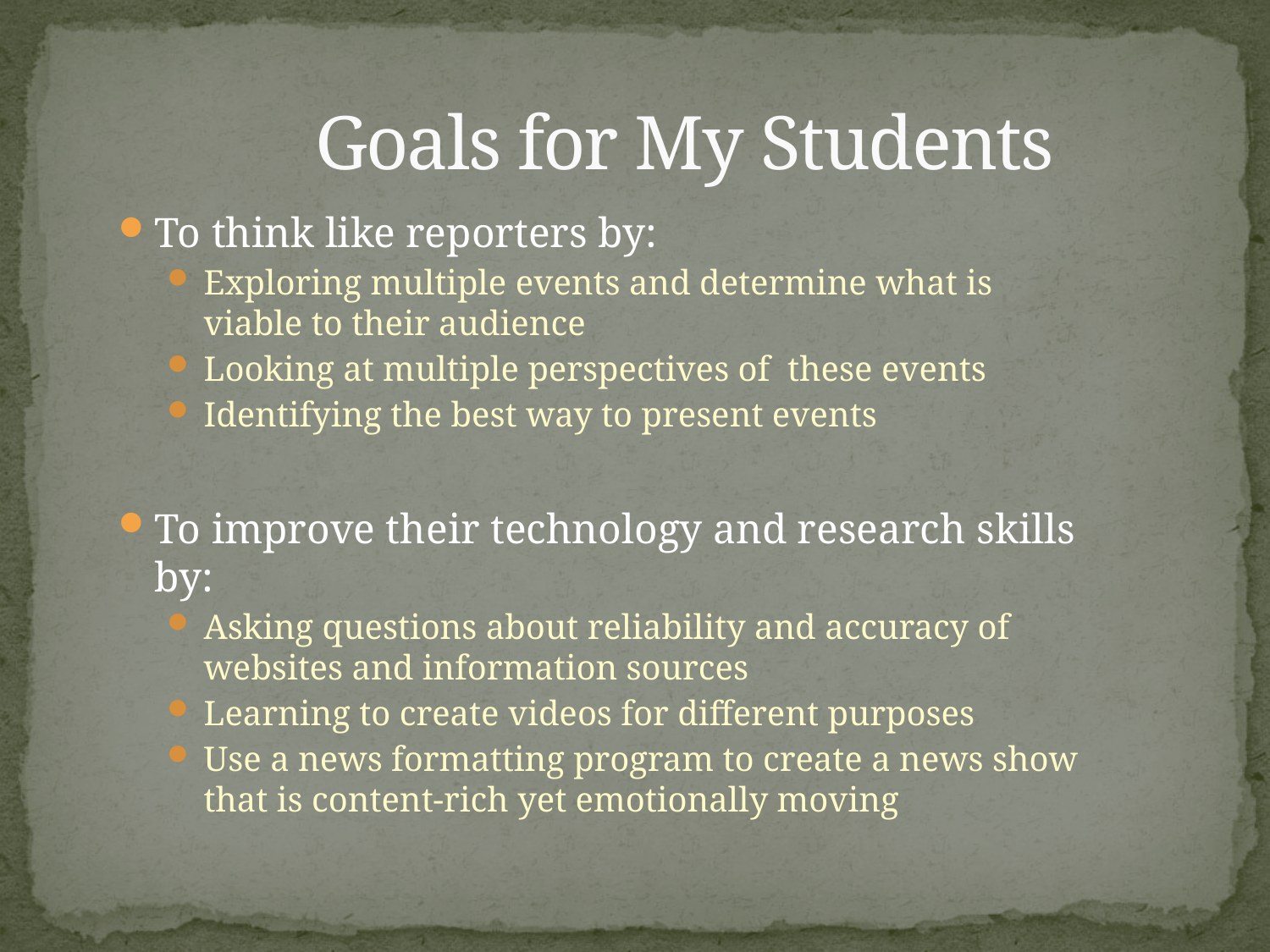

# Goals for My Students
To think like reporters by:
Exploring multiple events and determine what is viable to their audience
Looking at multiple perspectives of  these events
Identifying the best way to present events

To improve their technology and research skills by:
Asking questions about reliability and accuracy of websites and information sources
Learning to create videos for different purposes
Use a news formatting program to create a news show that is content-rich yet emotionally moving